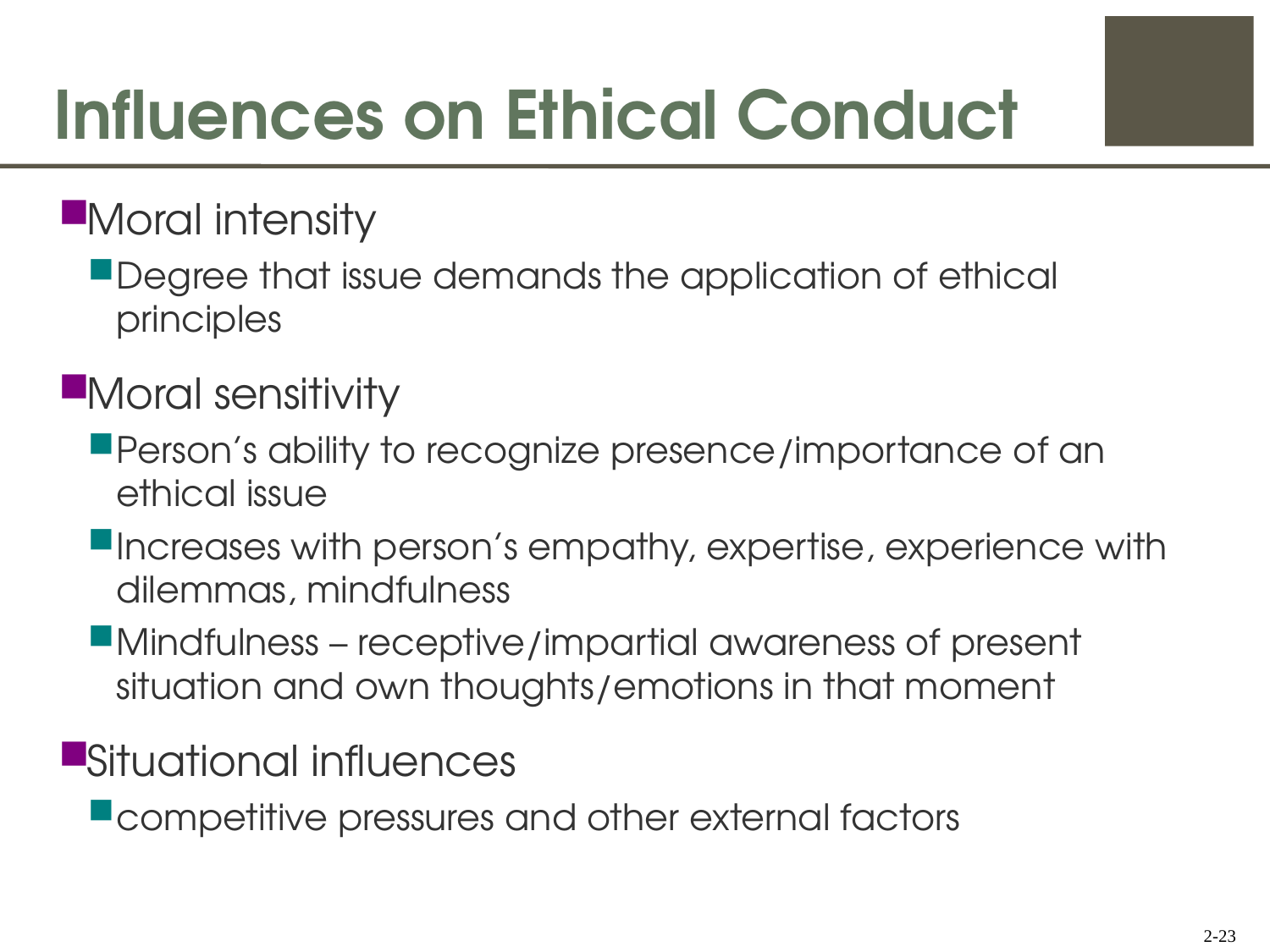

# Influences on Ethical Conduct
Moral intensity
Degree that issue demands the application of ethical principles
Moral sensitivity
Person’s ability to recognize presence/importance of an ethical issue
Increases with person’s empathy, expertise, experience with dilemmas, mindfulness
Mindfulness – receptive/impartial awareness of present situation and own thoughts/emotions in that moment
Situational influences
competitive pressures and other external factors